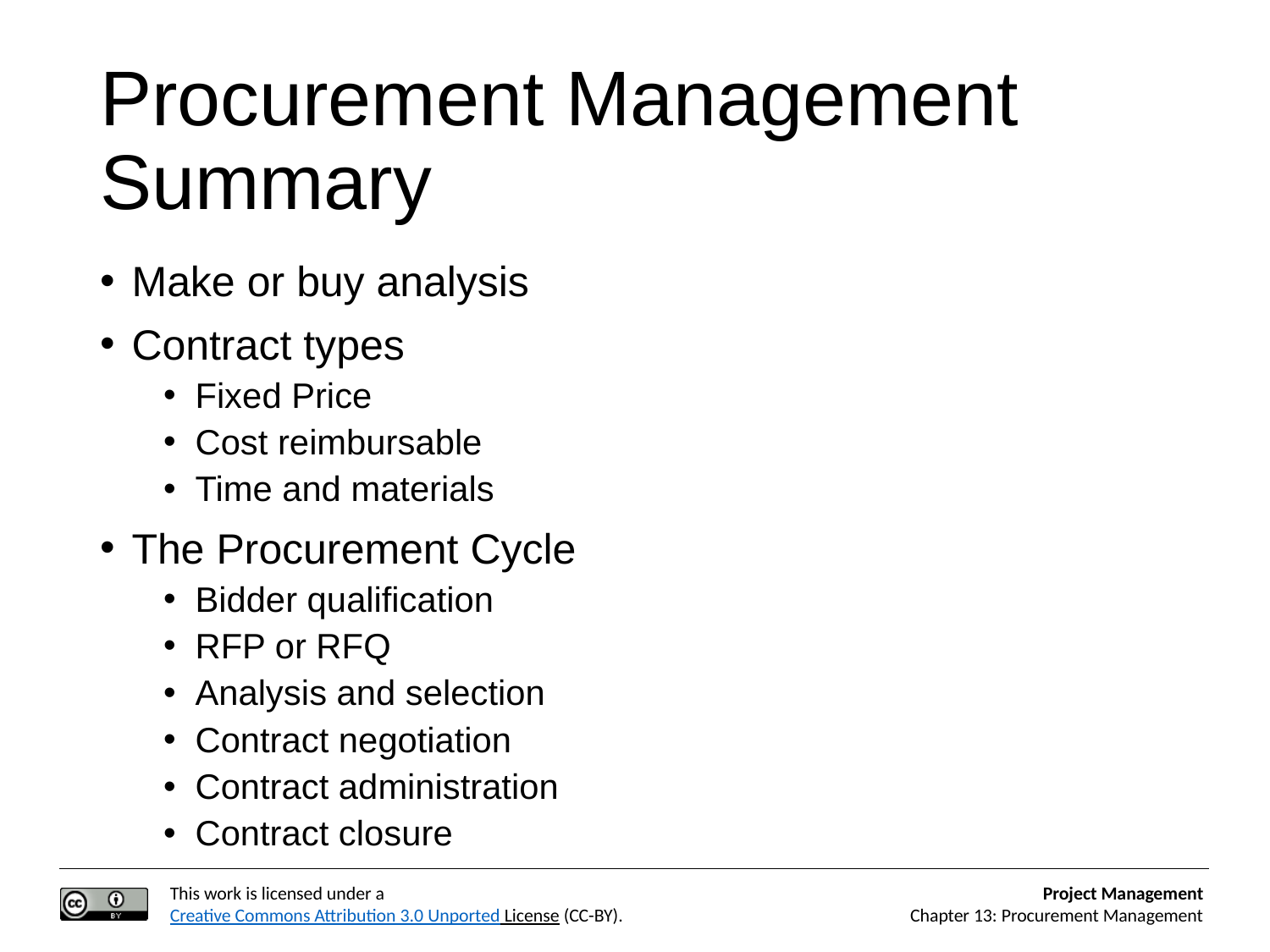

# Procurement Management Summary
Make or buy analysis
Contract types
Fixed Price
Cost reimbursable
Time and materials
The Procurement Cycle
Bidder qualification
RFP or RFQ
Analysis and selection
Contract negotiation
Contract administration
Contract closure